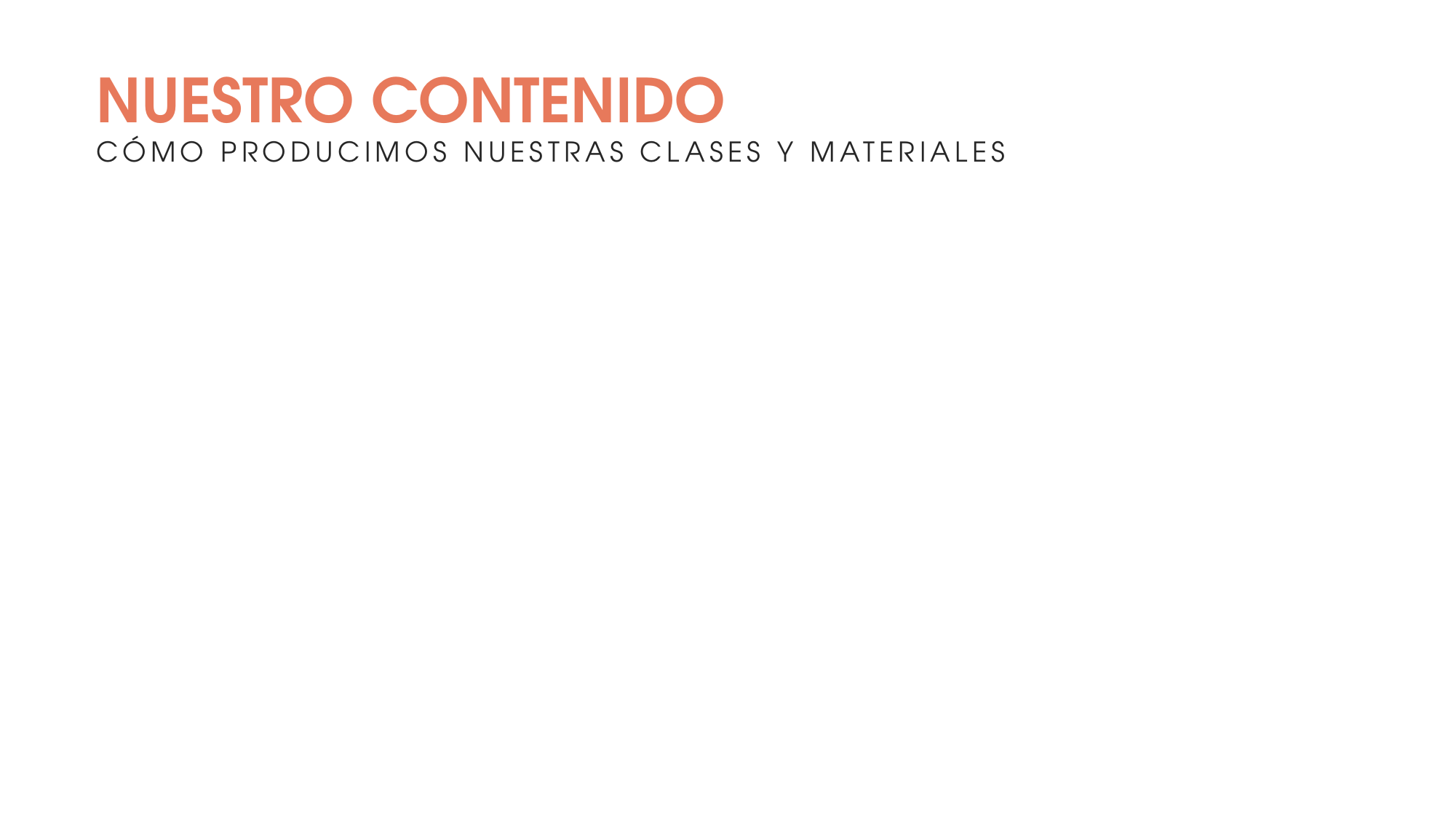

NUESTRO CONTENIDO
CÓMO PRODUCIMOS NUESTRAS CLASES Y MATERIALES